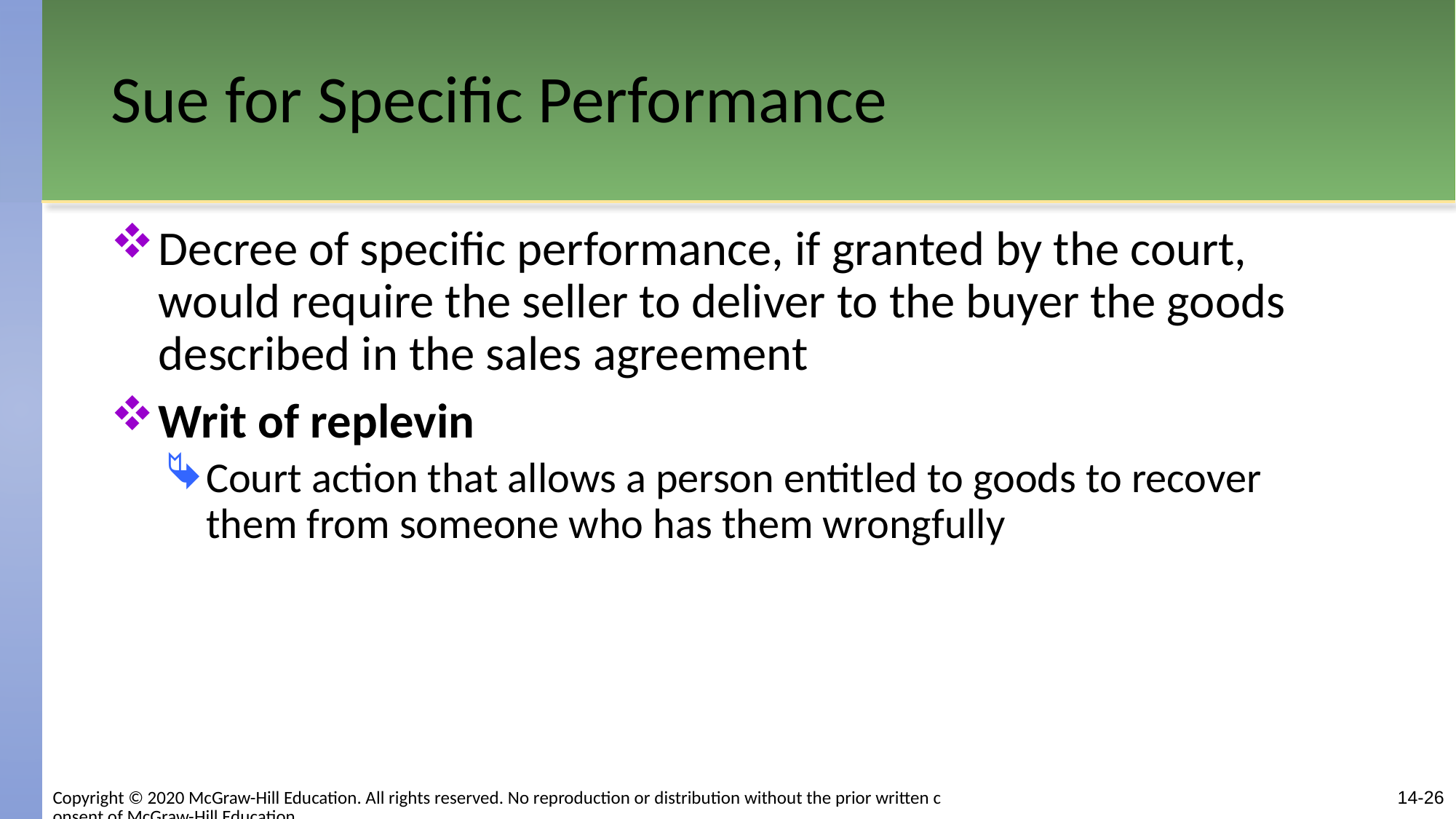

# Sue for Specific Performance
Decree of specific performance, if granted by the court, would require the seller to deliver to the buyer the goods described in the sales agreement
Writ of replevin
Court action that allows a person entitled to goods to recover them from someone who has them wrongfully
14-26
Copyright © 2020 McGraw-Hill Education. All rights reserved. No reproduction or distribution without the prior written consent of McGraw-Hill Education.